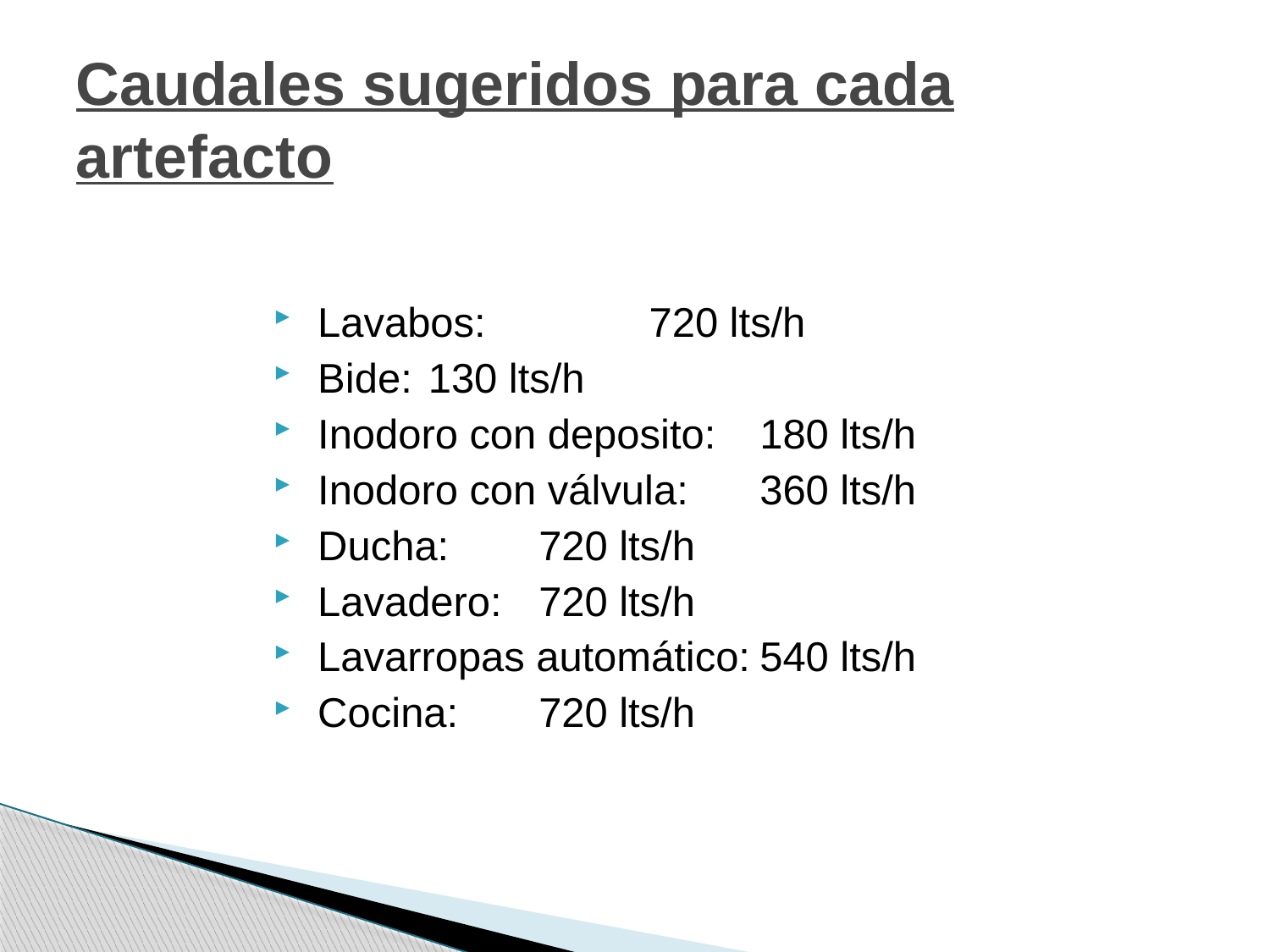

# Caudales sugeridos para cada artefacto
Lavabos:	 		720 lts/h
Bide:			130 lts/h
Inodoro con deposito:	180 lts/h
Inodoro con válvula:		360 lts/h
Ducha:			720 lts/h
Lavadero:			720 lts/h
Lavarropas automático:	540 lts/h
Cocina:			720 lts/h